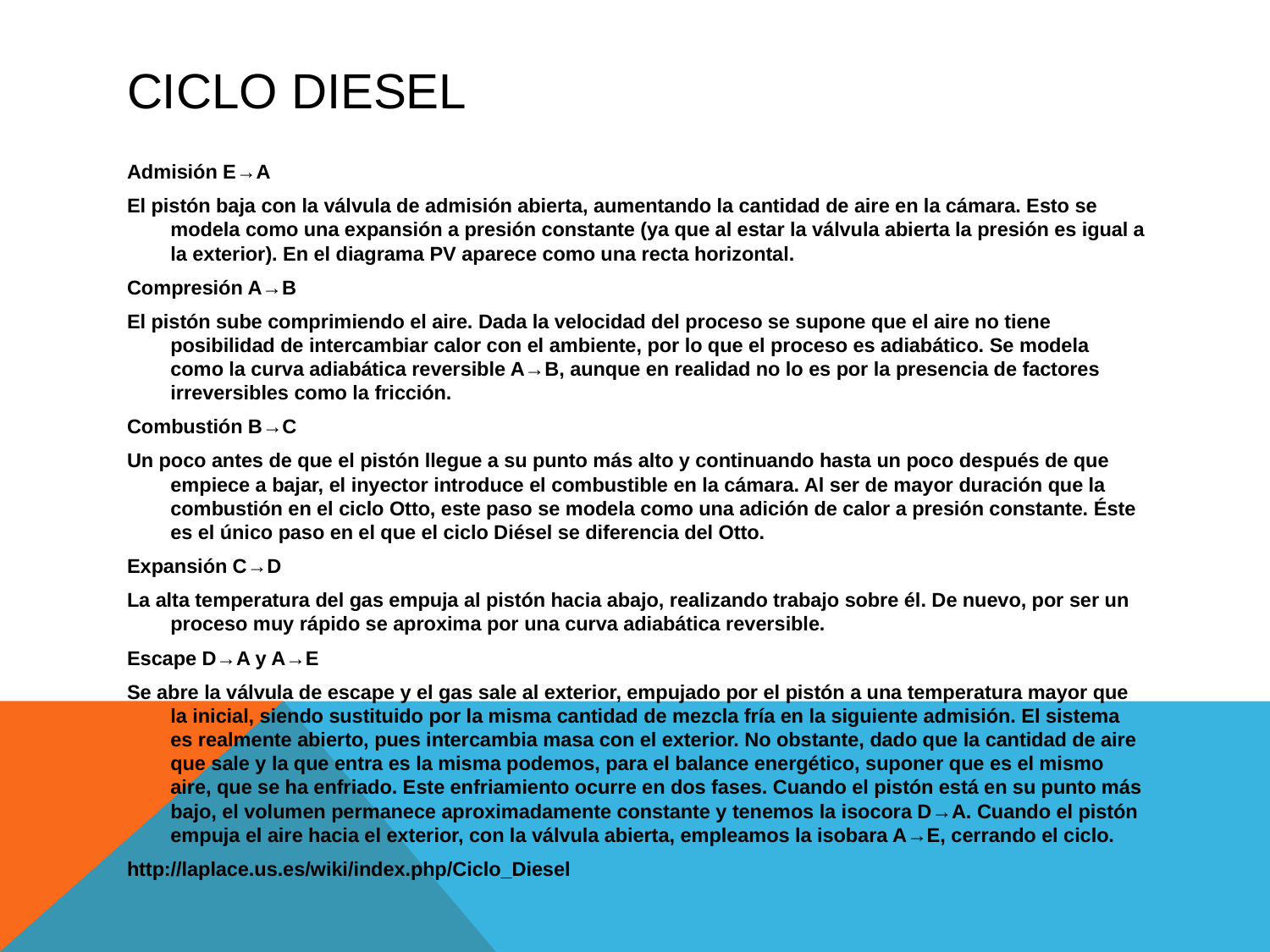

# CICLO DIESEL
Admisión E→A
El pistón baja con la válvula de admisión abierta, aumentando la cantidad de aire en la cámara. Esto se modela como una expansión a presión constante (ya que al estar la válvula abierta la presión es igual a la exterior). En el diagrama PV aparece como una recta horizontal.
Compresión A→B
El pistón sube comprimiendo el aire. Dada la velocidad del proceso se supone que el aire no tiene posibilidad de intercambiar calor con el ambiente, por lo que el proceso es adiabático. Se modela como la curva adiabática reversible A→B, aunque en realidad no lo es por la presencia de factores irreversibles como la fricción.
Combustión B→C
Un poco antes de que el pistón llegue a su punto más alto y continuando hasta un poco después de que empiece a bajar, el inyector introduce el combustible en la cámara. Al ser de mayor duración que la combustión en el ciclo Otto, este paso se modela como una adición de calor a presión constante. Éste es el único paso en el que el ciclo Diésel se diferencia del Otto.
Expansión C→D
La alta temperatura del gas empuja al pistón hacia abajo, realizando trabajo sobre él. De nuevo, por ser un proceso muy rápido se aproxima por una curva adiabática reversible.
Escape D→A y A→E
Se abre la válvula de escape y el gas sale al exterior, empujado por el pistón a una temperatura mayor que la inicial, siendo sustituido por la misma cantidad de mezcla fría en la siguiente admisión. El sistema es realmente abierto, pues intercambia masa con el exterior. No obstante, dado que la cantidad de aire que sale y la que entra es la misma podemos, para el balance energético, suponer que es el mismo aire, que se ha enfriado. Este enfriamiento ocurre en dos fases. Cuando el pistón está en su punto más bajo, el volumen permanece aproximadamente constante y tenemos la isocora D→A. Cuando el pistón empuja el aire hacia el exterior, con la válvula abierta, empleamos la isobara A→E, cerrando el ciclo.
http://laplace.us.es/wiki/index.php/Ciclo_Diesel